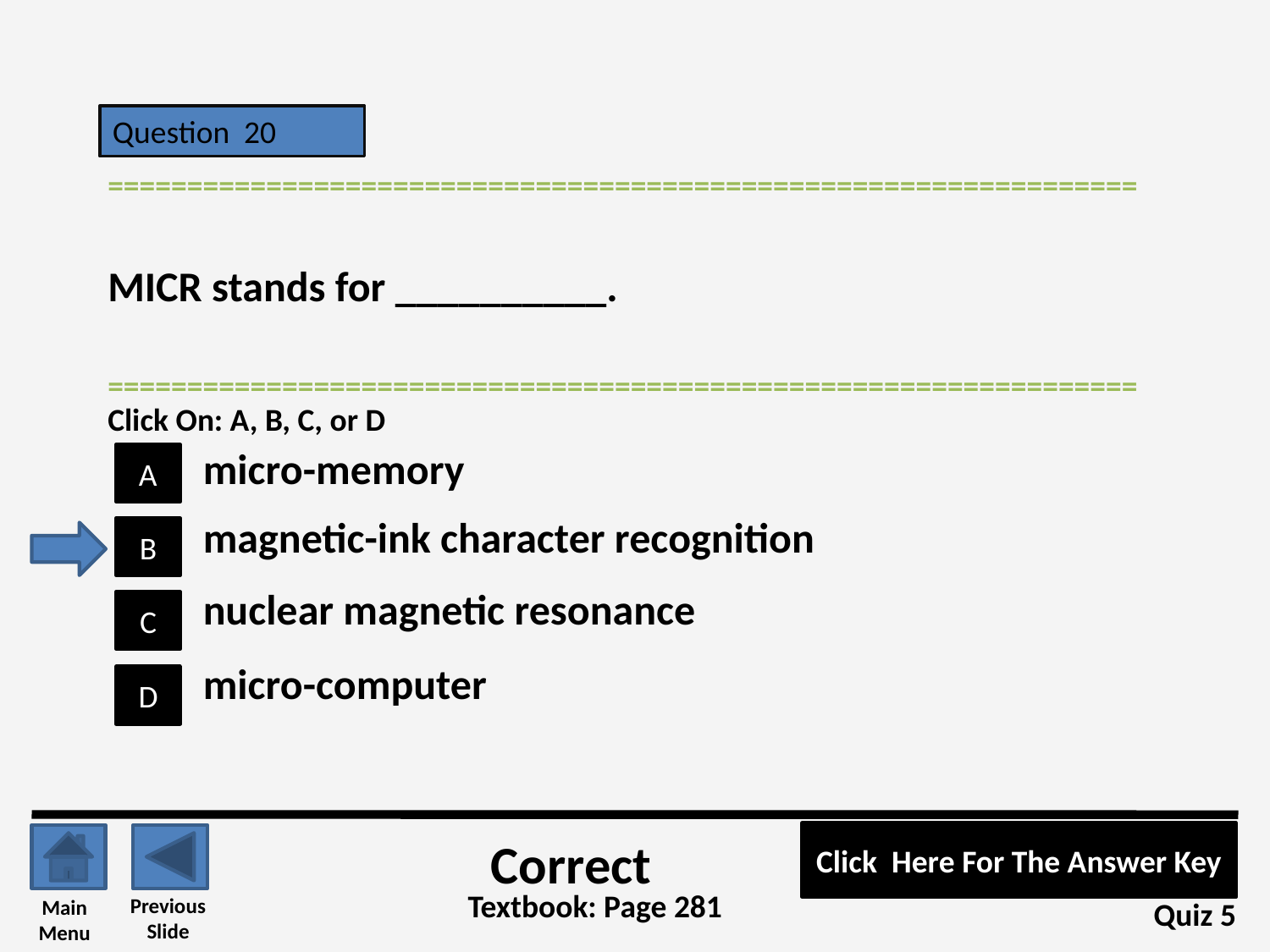

Question  20
=================================================================
MICR stands for __________.
=================================================================
Click On: A, B, C, or D

micro-memory
A

magnetic-ink character recognition
B

nuclear magnetic resonance
C

micro-computer
D
Click  Here For The Answer Key

Correct
Textbook: Page 281
Previous
Slide
Main
Menu
Quiz 5